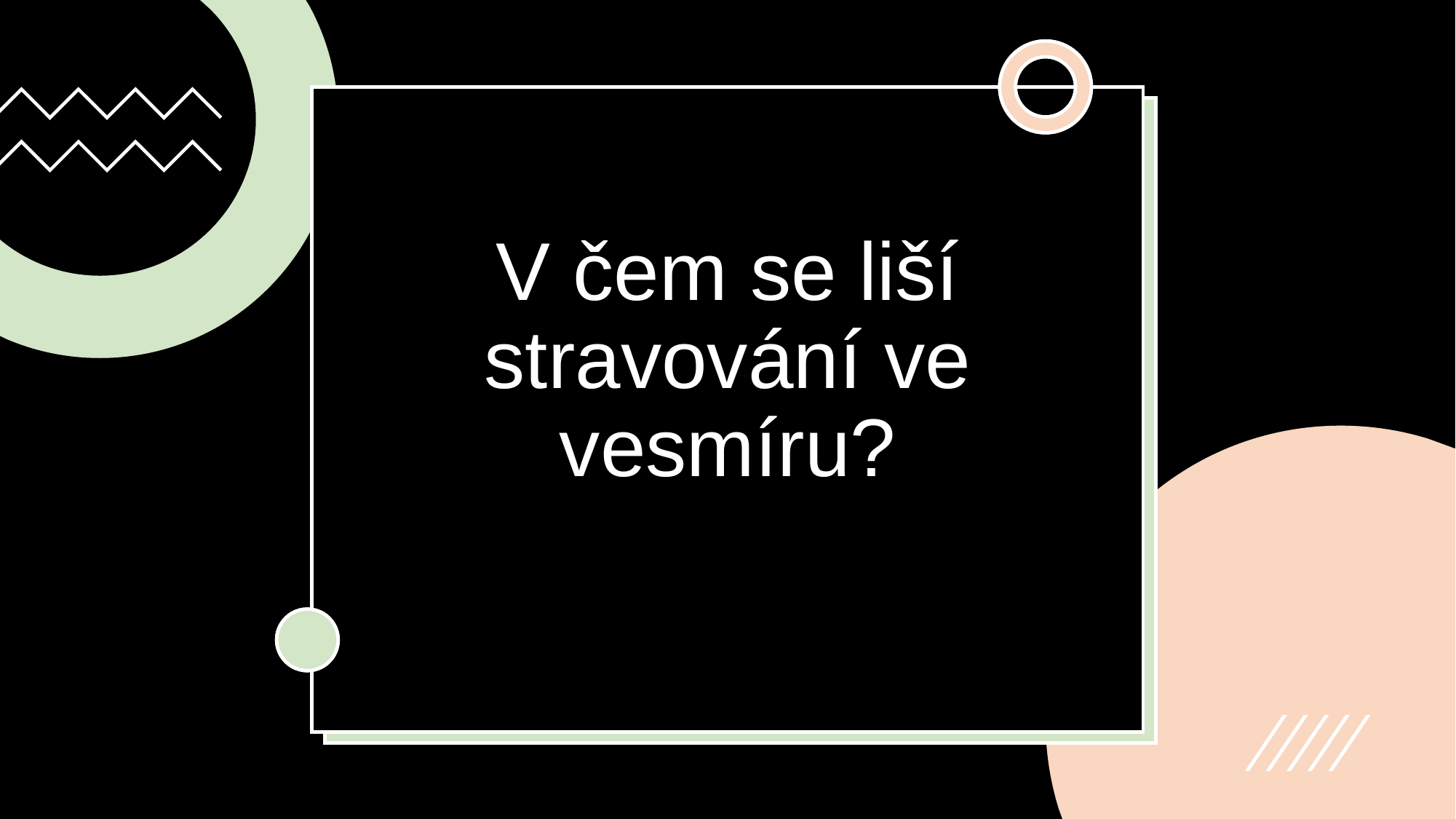

# V čem se liší stravování ve vesmíru?